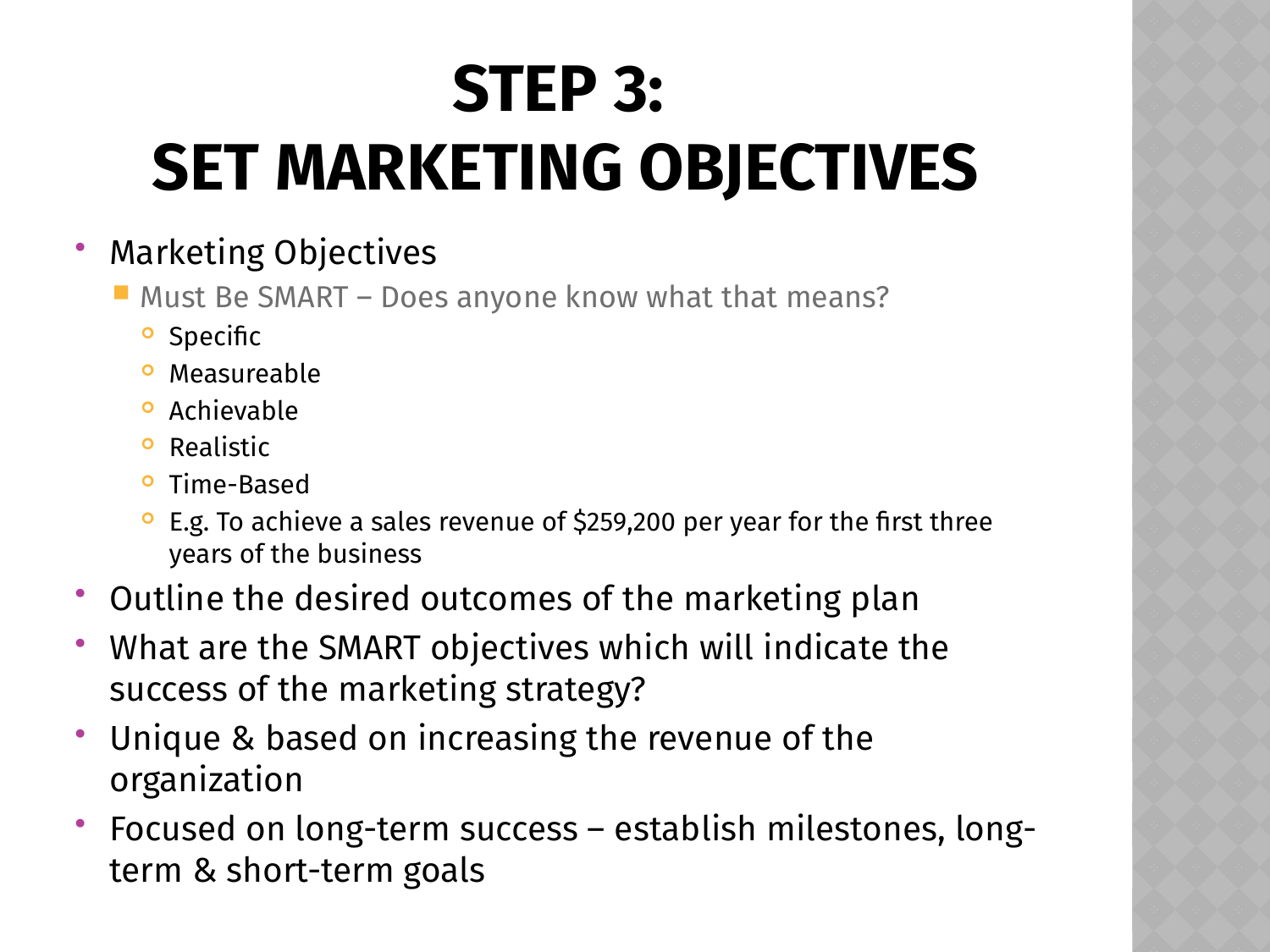

# Step 3: Set Marketing Objectives
Marketing Objectives
Must Be SMART – Does anyone know what that means?
Specific
Measureable
Achievable
Realistic
Time-Based
E.g. To achieve a sales revenue of $259,200 per year for the first three years of the business
Outline the desired outcomes of the marketing plan
What are the SMART objectives which will indicate the success of the marketing strategy?
Unique & based on increasing the revenue of the organization
Focused on long-term success – establish milestones, long-term & short-term goals